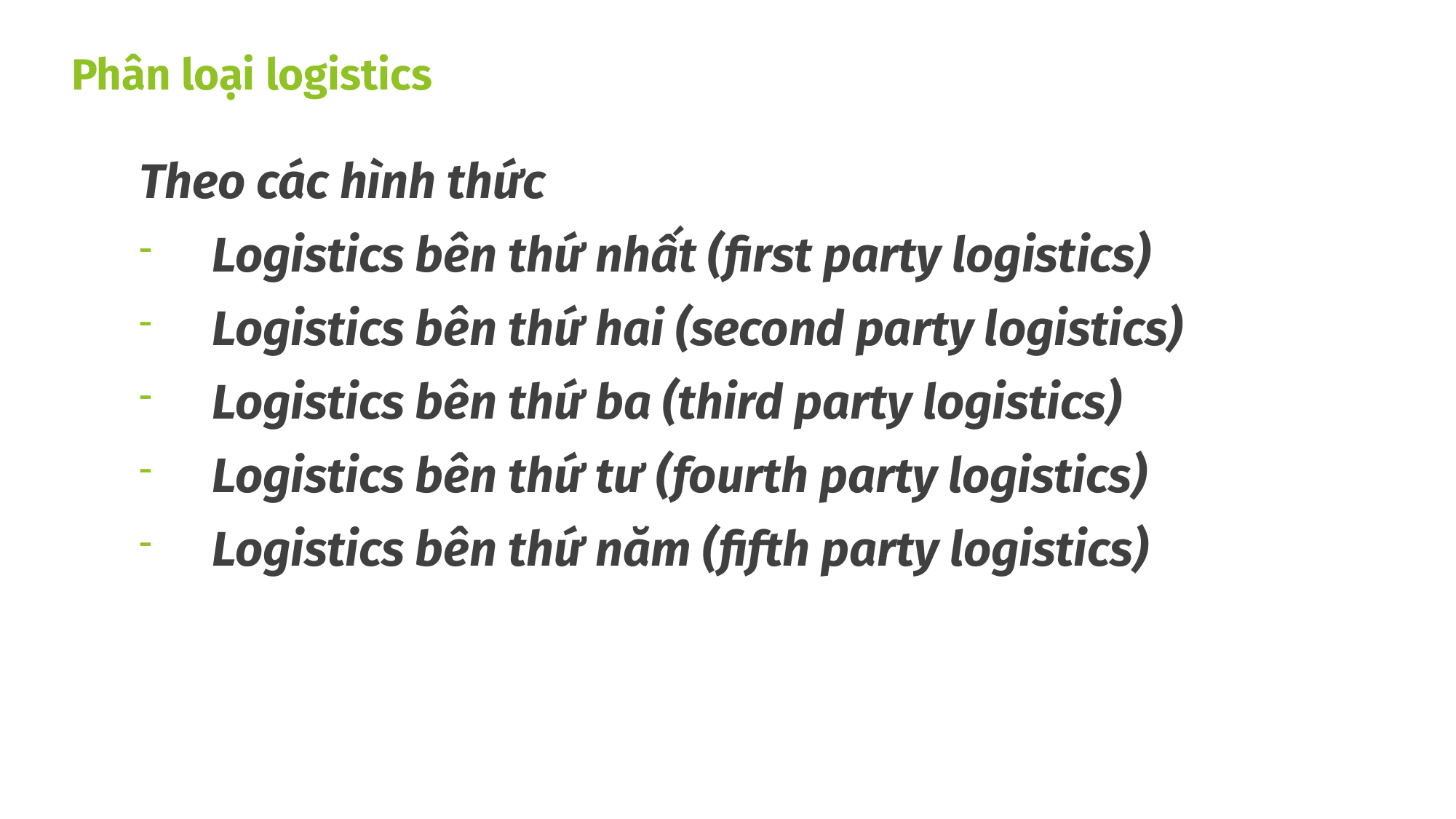

# Phân loại logistics
Theo các hình thức
Logistics bên thứ nhất (first party logistics)
Logistics bên thứ hai (second party logistics)
Logistics bên thứ ba (third party logistics)
Logistics bên thứ tư (fourth party logistics)
Logistics bên thứ năm (fifth party logistics)